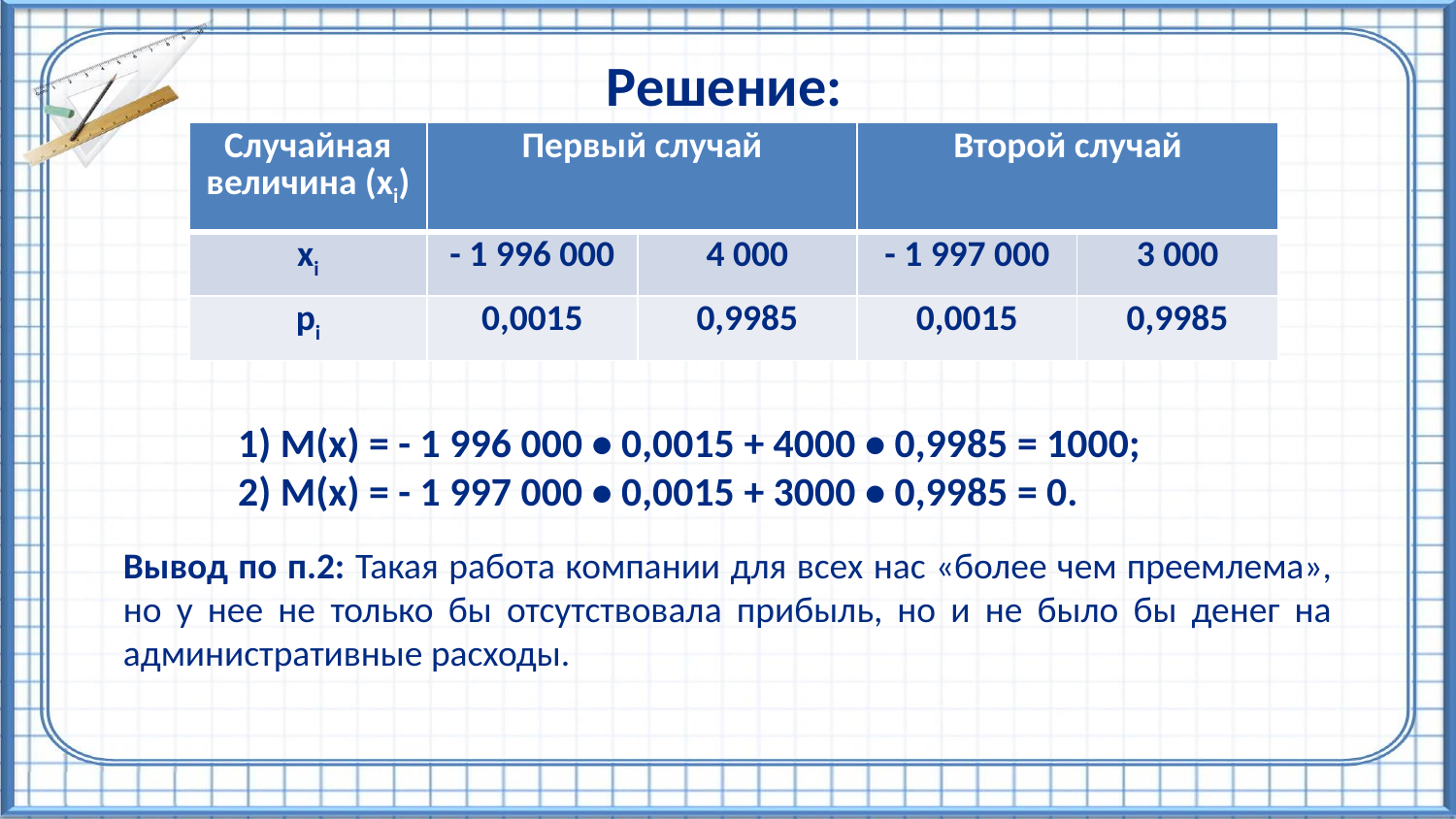

Решение:
| Случайная величина (xi) | Первый случай |  | Второй случай |  |
| --- | --- | --- | --- | --- |
| xi | - 1 996 000 | 4 000 | - 1 997 000 | 3 000 |
| pi | 0,0015 | 0,9985 | 0,0015 | 0,9985 |
1) М(х) = - 1 996 000 • 0,0015 + 4000 • 0,9985 = 1000;
2) М(х) = - 1 997 000 • 0,0015 + 3000 • 0,9985 = 0.
Вывод по п.2: Такая работа компании для всех нас «более чем преемлема», но у нее не только бы отсутствовала прибыль, но и не было бы денег на административные расходы.